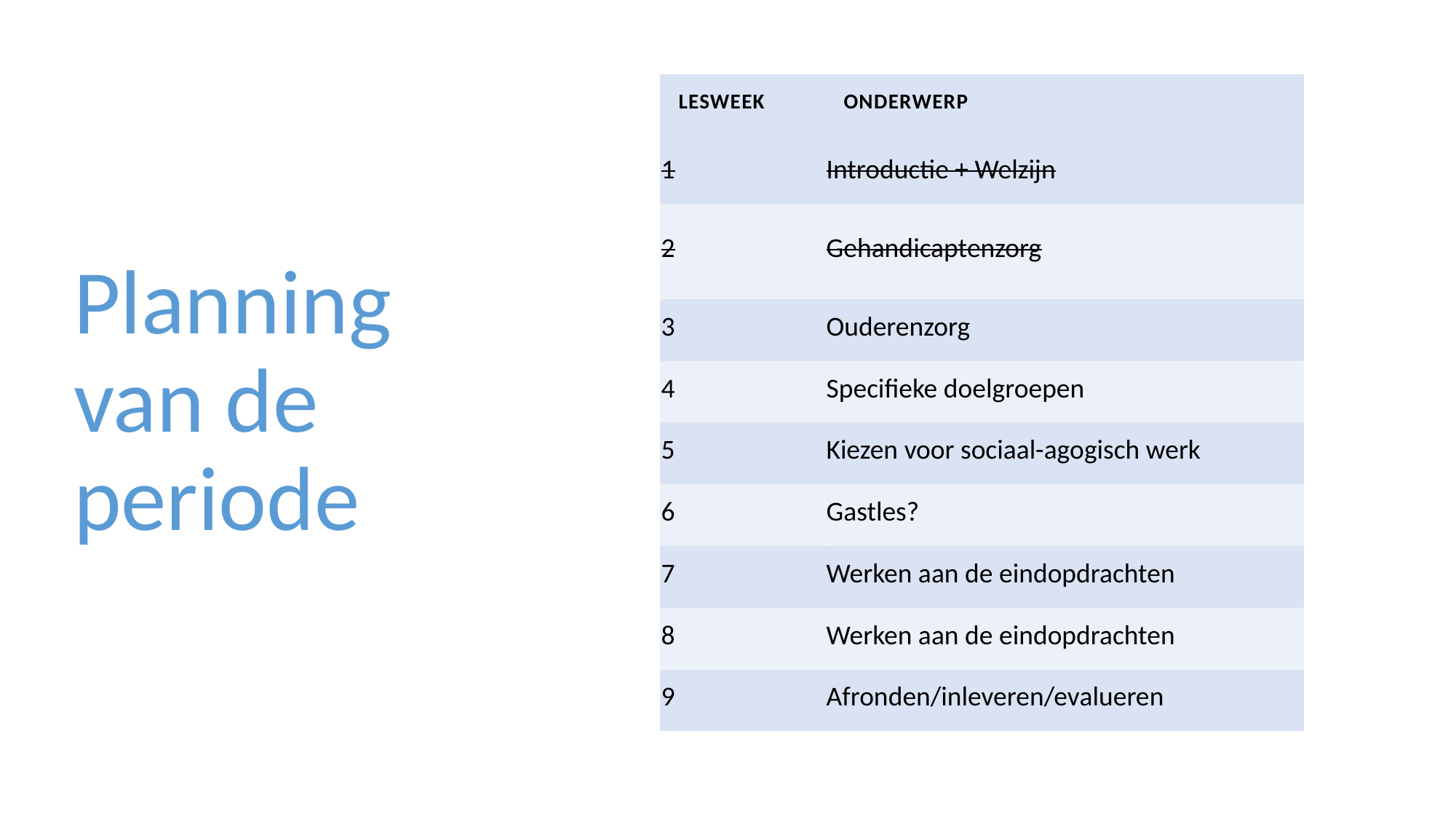

# Planning van de periode
| Lesweek | Onderwerp |
| --- | --- |
| 1 | Introductie + Welzijn |
| 2 | Gehandicaptenzorg |
| 3 | Ouderenzorg |
| 4 | Specifieke doelgroepen |
| 5 | Kiezen voor sociaal-agogisch werk |
| 6 | Gastles? |
| 7 | Werken aan de eindopdrachten |
| 8 | Werken aan de eindopdrachten |
| 9 | Afronden/inleveren/evalueren |